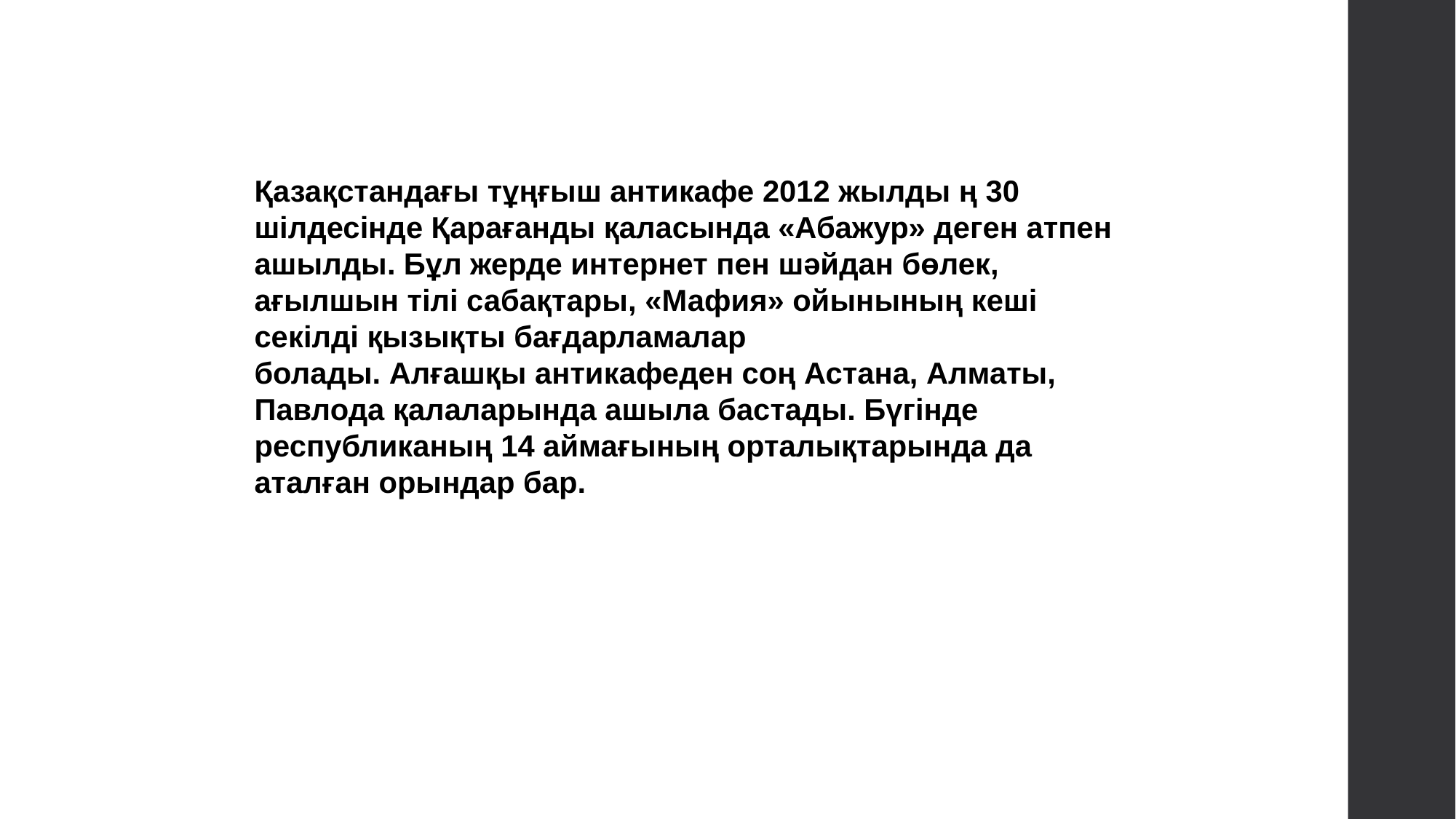

Қазақстандағы тұңғыш антикафе 2012 жылды ң 30 шілдесінде Қарағанды қаласында «Абажур» деген атпен ашылды. Бұл жерде интернет пен шәйдан бөлек, ағылшын тілі сабақтары, «Мафия» ойынының кеші секілді қызықты бағдарламалар
болады. Алғашқы антикафеден соң Астана, Алматы, Павлода қалаларында ашыла бастады. Бүгінде республиканың 14 аймағының орталықтарында да аталған орындар бар.